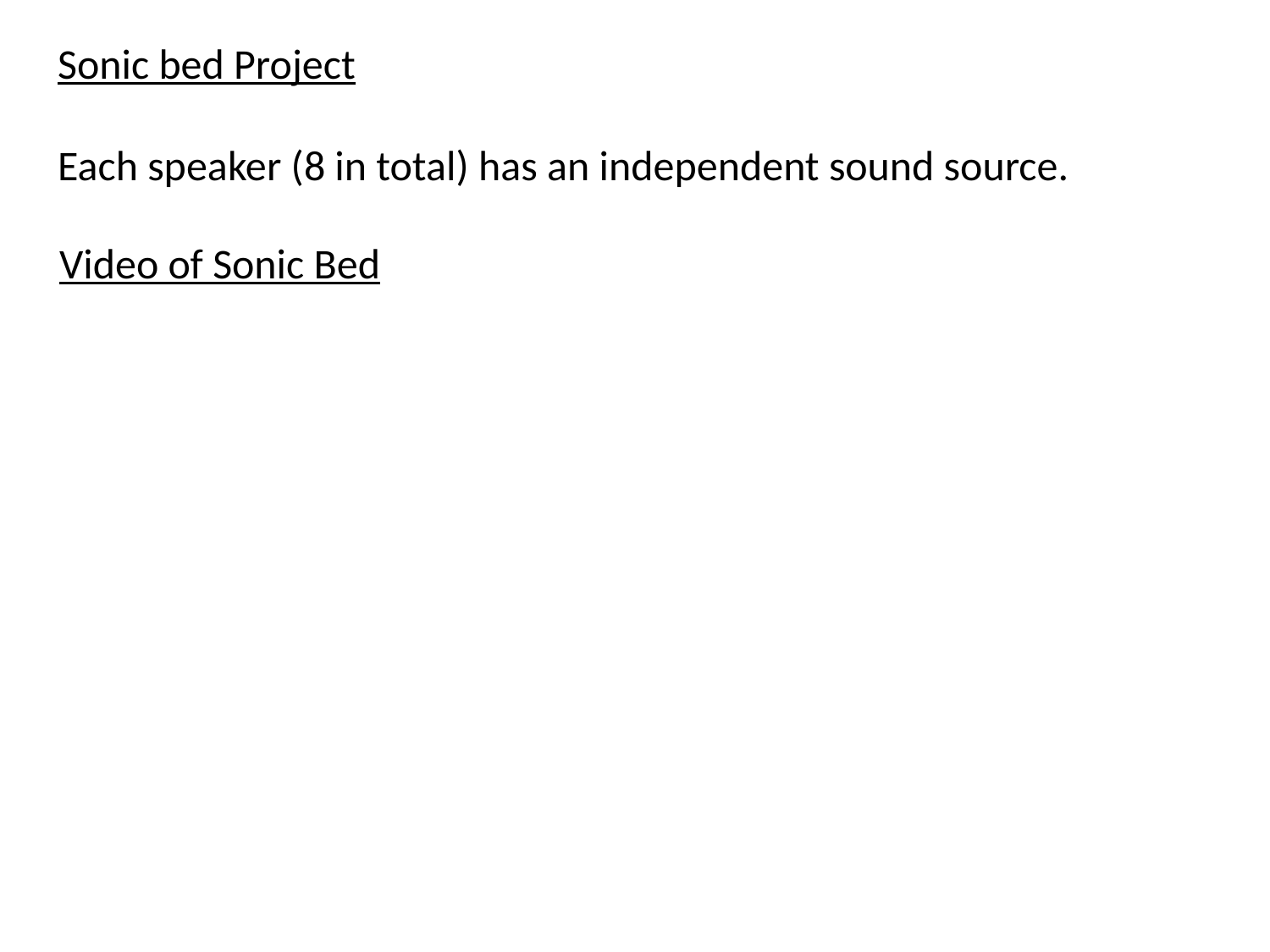

Sonic bed Project

Each speaker (8 in total) has an independent sound source.
Video of Sonic Bed